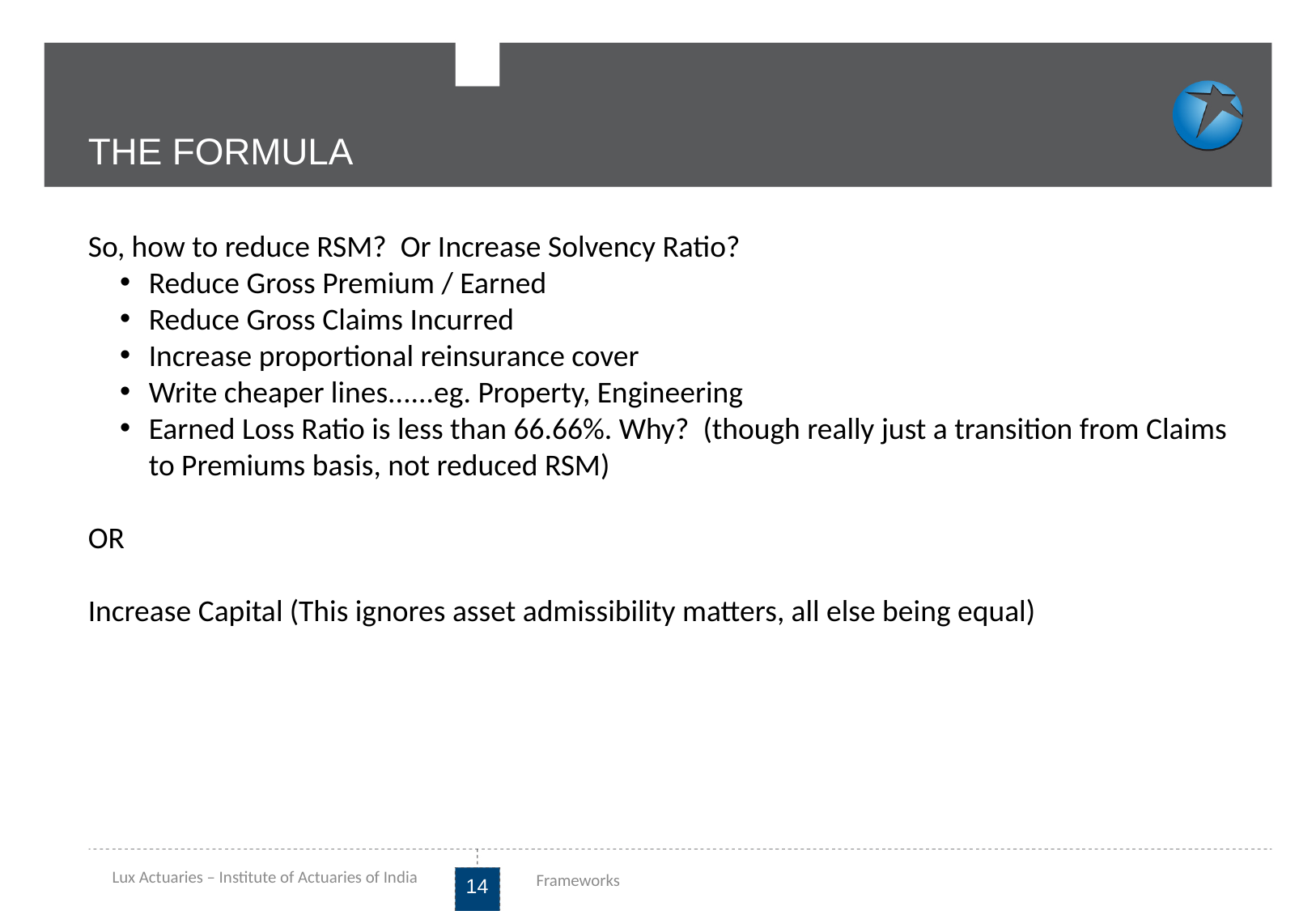

THE FORMULA
So, how to reduce RSM?  Or Increase Solvency Ratio?
Reduce Gross Premium / Earned
Reduce Gross Claims Incurred
Increase proportional reinsurance cover
Write cheaper lines......eg. Property, Engineering
Earned Loss Ratio is less than 66.66%. Why?  (though really just a transition from Claims to Premiums basis, not reduced RSM)

OR

Increase Capital (This ignores asset admissibility matters, all else being equal)

Lux Actuaries – Institute of Actuaries of India
Frameworks
14